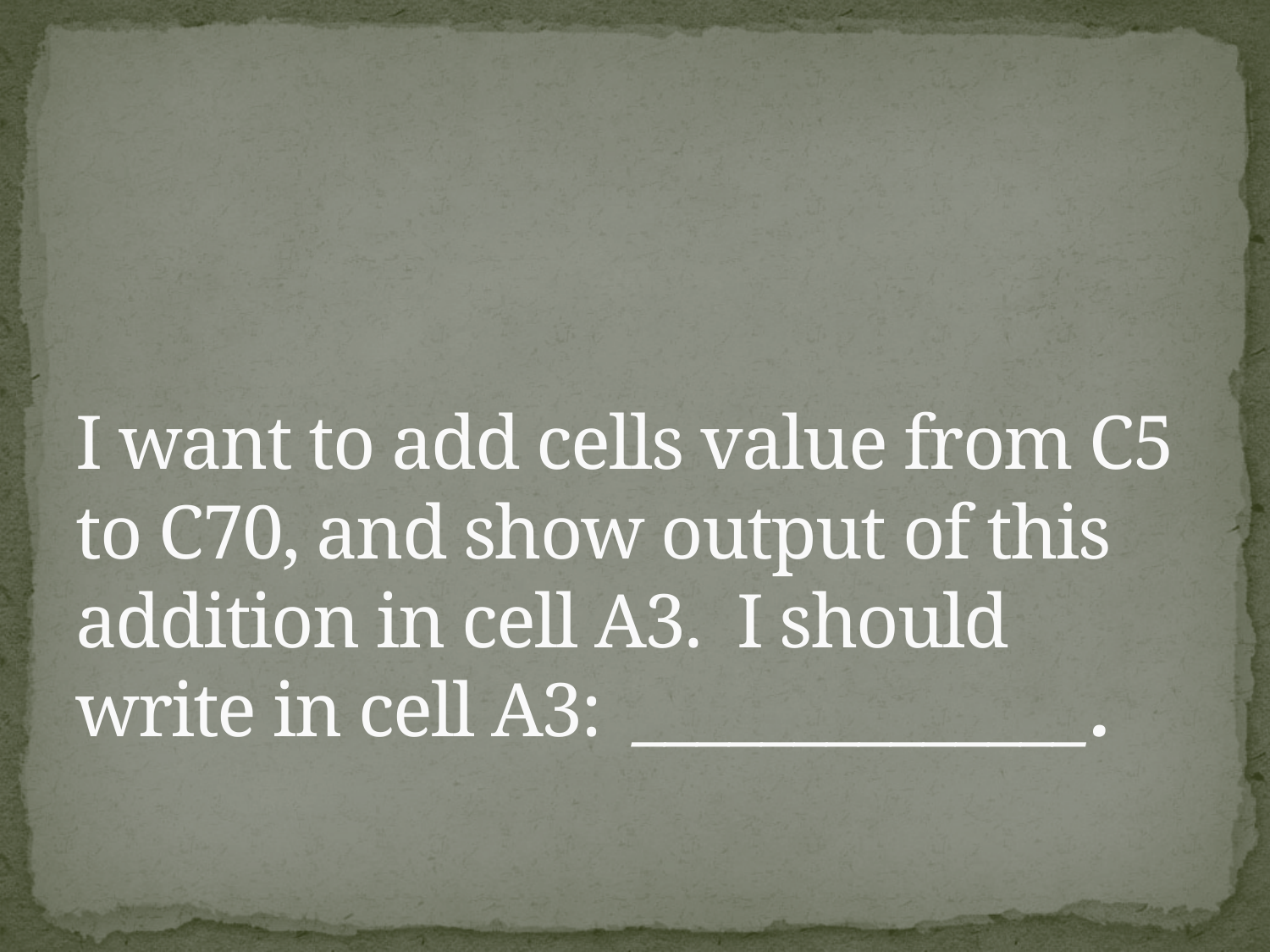

# I want to add cells value from C5 to C70, and show output of this addition in cell A3.  I should write in cell A3:  ______________.